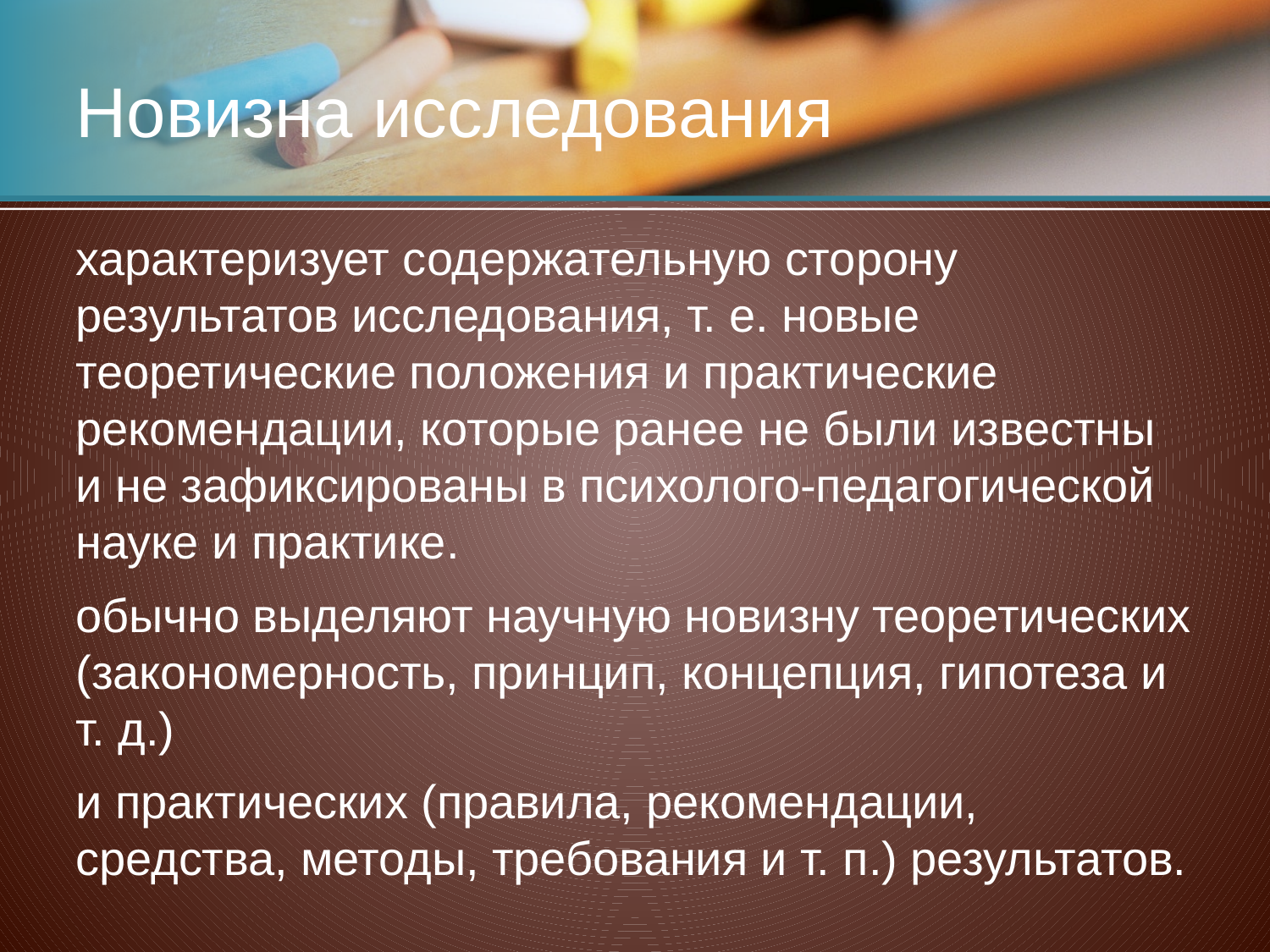

# Новизна исследования
характеризует содержательную сторону результатов исследования, т. е. новые теоретические положения и практические рекомендации, которые ранее не были известны и не зафиксированы в психолого-педагогической науке и практике.
обычно выделяют научную новизну теоретических (закономерность, принцип, концепция, гипотеза и т. д.)
и практических (правила, рекомендации, средства, методы, требования и т. п.) результатов.